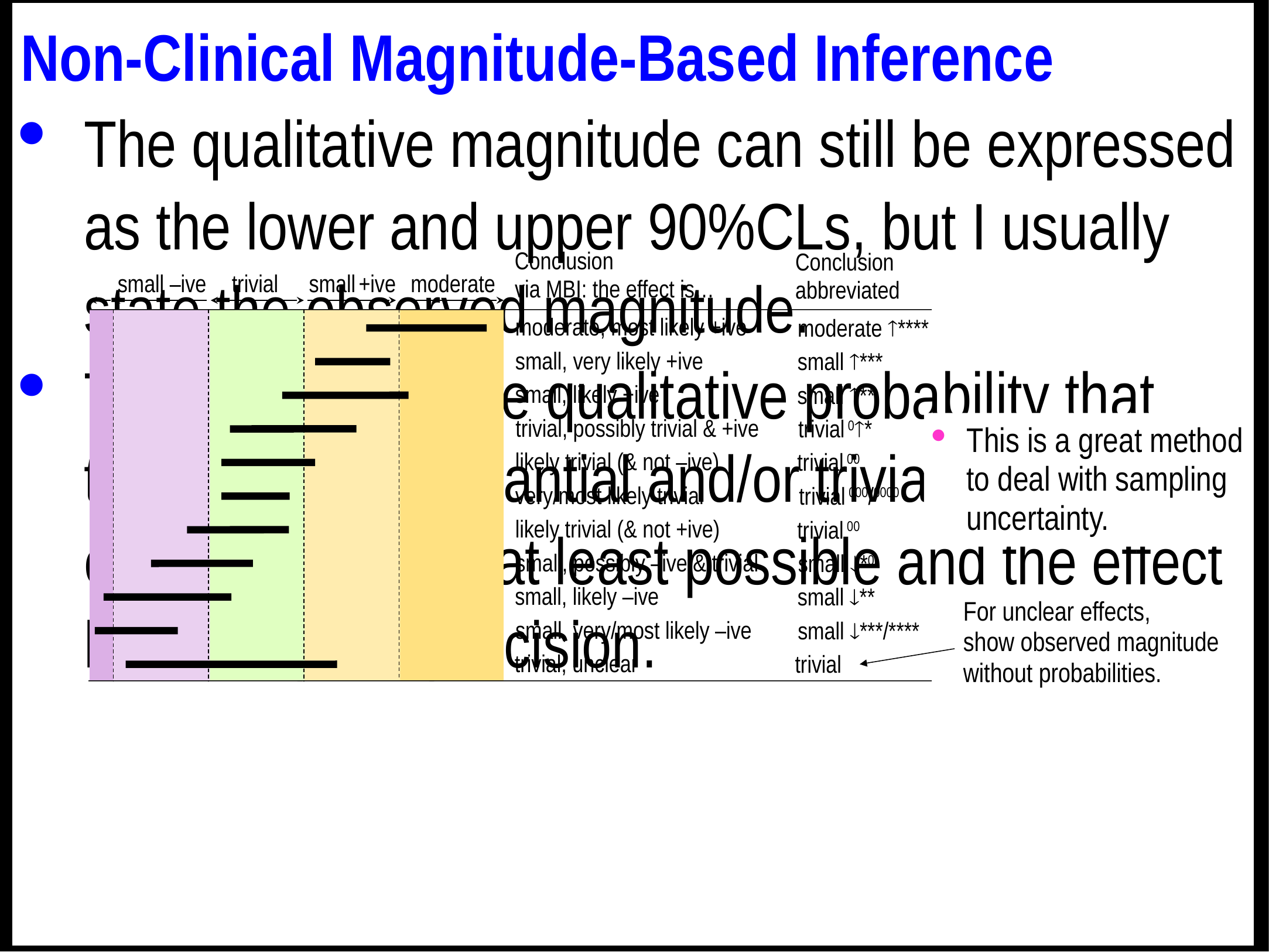

Non-Clinical Magnitude-Based Inference
The qualitative magnitude can still be expressed as the lower and upper 90%CLs, but I usually state the observed magnitude.
Then you state the qualitative probability that the effect is substantial and/or trivial, when either of these is at least possible and the effect has adequate precision.

In a table or figure, the probabilities can be abbreviated with asterisks and superscript 0s.
These draw more attention to effects with more evidence.
Don't worry about trying to show the terms unlikely, very unlikely and most unlikely.
But some researchers like to show all three chances. Example: 3.4/53/44 %. OK.
Expressed as p values, these are also convenient for those who like to test hypotheses.
Conclusion
via MBI: the effect is…
Conclusion
abbreviated
moderate ↑****
moderate
small –ive
trivial
small +ive

moderate, most likely +ive
small, very likely +ive
small ↑***
small ↑**
small, likely +ive
trivial, possibly trivial & +ive
This is a great method
to deal with sampling uncertainty.
trivial 0↑*
likely trivial (& not –ive)
trivial 00
very/most likely trivial
trivial 000/0000
likely trivial (& not +ive)
small, possibly –ive & trivial
small, likely –ive
small, very/most likely –ive
trivial 00
small ↓*0
small ↓**
small ↓***/****
For unclear effects,
show observed magnitude
without probabilities.

trivial, unclear
trivial